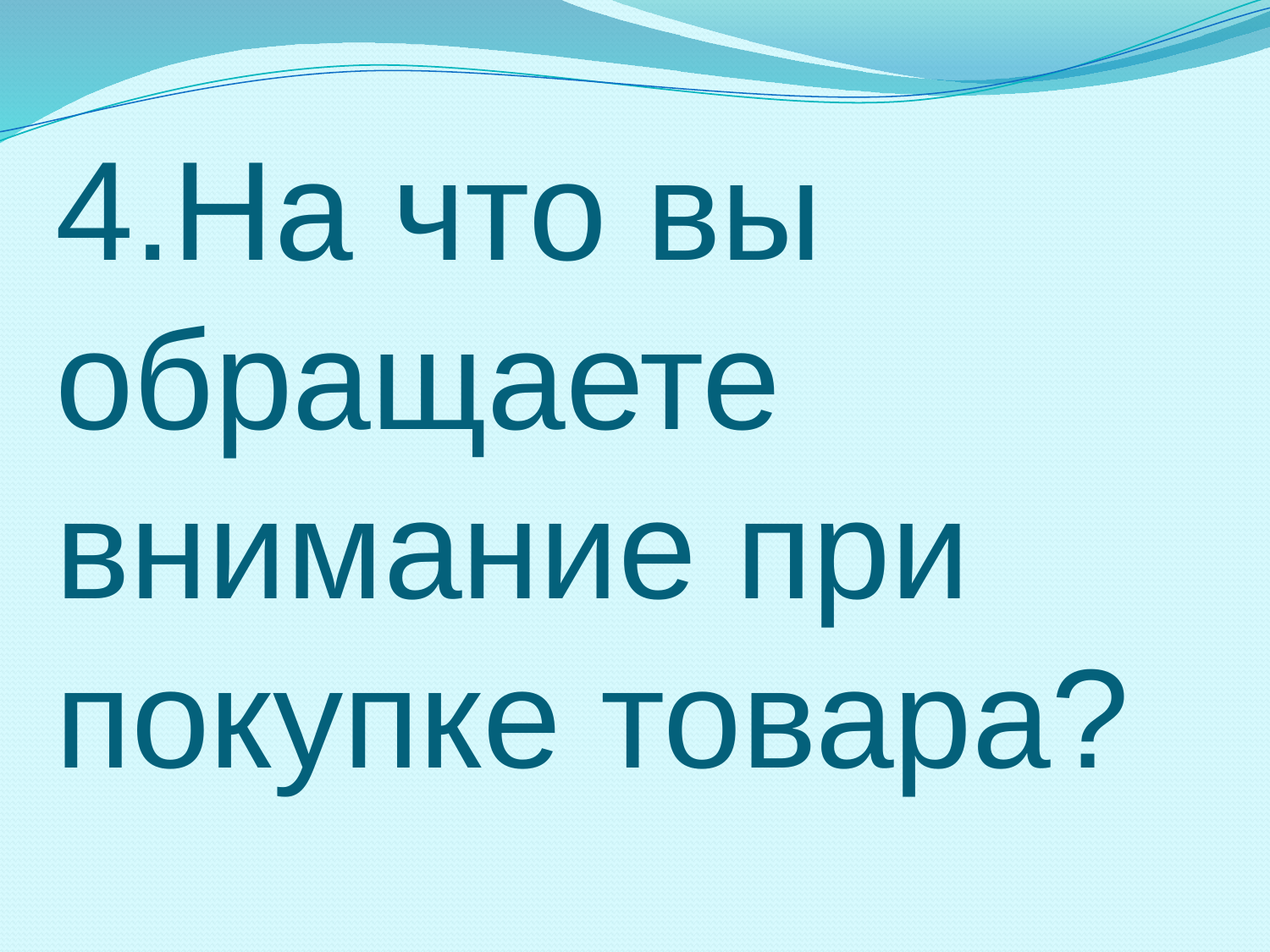

# 4.На что вы обращаете внимание при покупке товара?